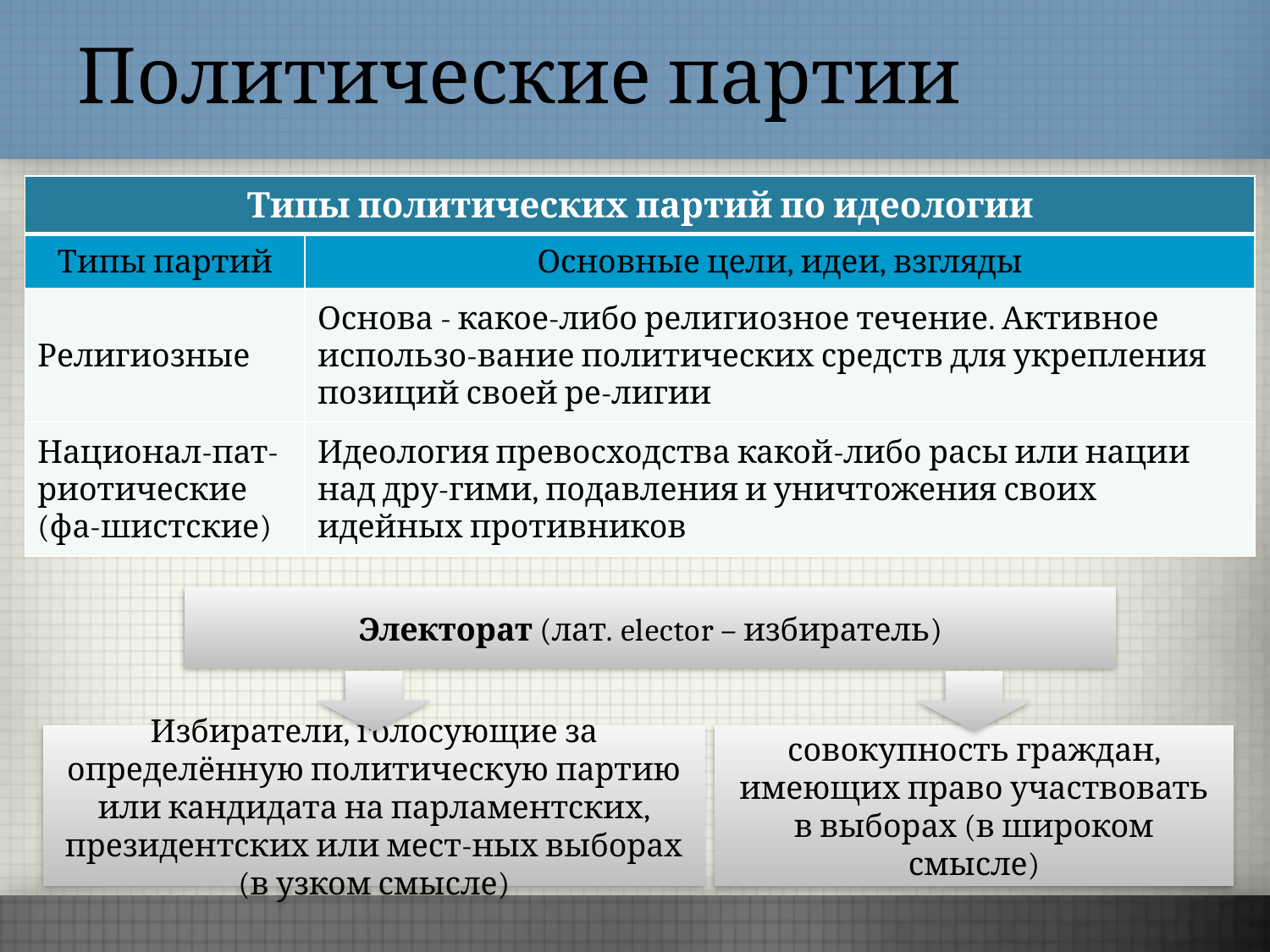

# Политические партии
| Типы политических партий по идеологии |  |
| --- | --- |
| Типы партий | Основные цели, идеи, взгляды |
| Религиозные | Основа - какое-либо религиозное течение. Активное использо-вание политических средств для укрепления позиций своей ре-лигии |
| Национал-пат-риотические (фа-шистские) | Идеология превосходства какой-либо расы или нации над дру-гими, подавления и уничтожения своих идейных противников |
Электорат (лат. elector – избиратель)

Избиратели, голосующие за определённую политическую партию или кандидата на парламентских, президентских или мест-ных выборах (в узком смысле)
совокупность граждан, имеющих право участвовать в выборах (в широком смысле)